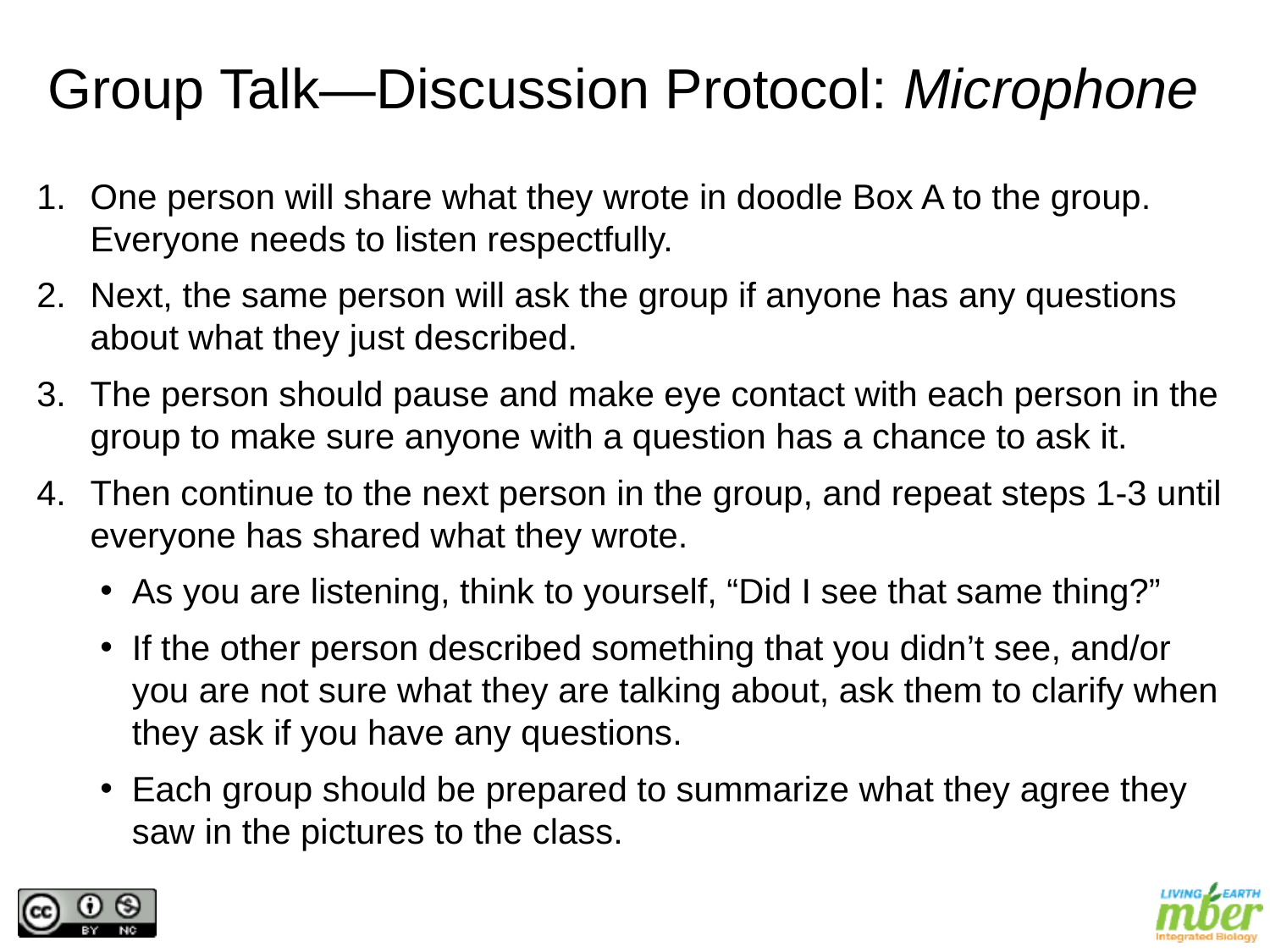

# Group Talk—Discussion Protocol: Microphone
One person will share what they wrote in doodle Box A to the group. Everyone needs to listen respectfully.
Next, the same person will ask the group if anyone has any questions about what they just described.
The person should pause and make eye contact with each person in the group to make sure anyone with a question has a chance to ask it.
Then continue to the next person in the group, and repeat steps 1-3 until everyone has shared what they wrote.
As you are listening, think to yourself, “Did I see that same thing?”
If the other person described something that you didn’t see, and/or you are not sure what they are talking about, ask them to clarify when they ask if you have any questions.
Each group should be prepared to summarize what they agree they saw in the pictures to the class.